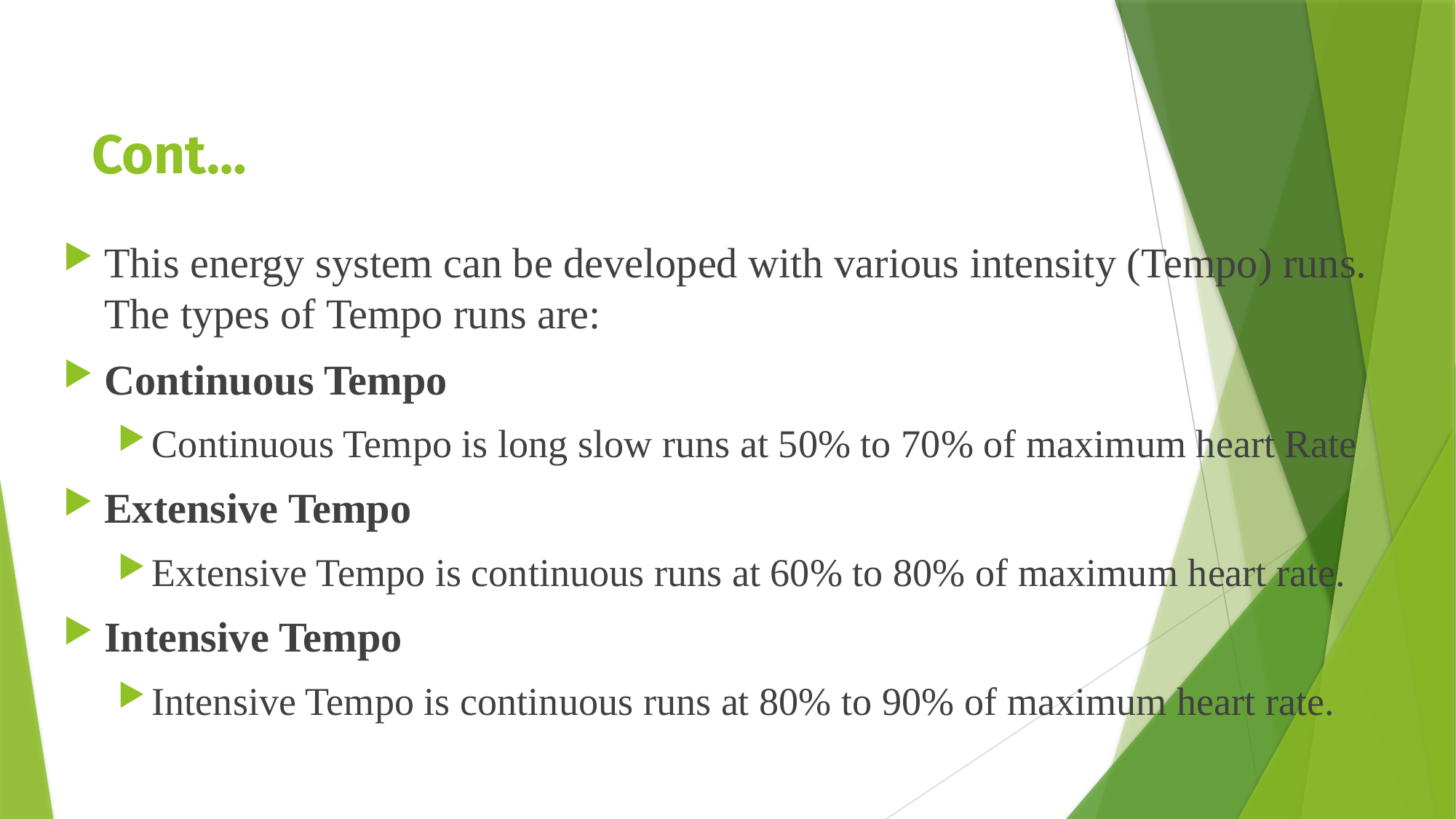

# Cont…
This energy system can be developed with various intensity (Tempo) runs. The types of Tempo runs are:
Continuous Tempo
Continuous Tempo is long slow runs at 50% to 70% of maximum heart Rate
Extensive Tempo
Extensive Tempo is continuous runs at 60% to 80% of maximum heart rate.
Intensive Tempo
Intensive Tempo is continuous runs at 80% to 90% of maximum heart rate.